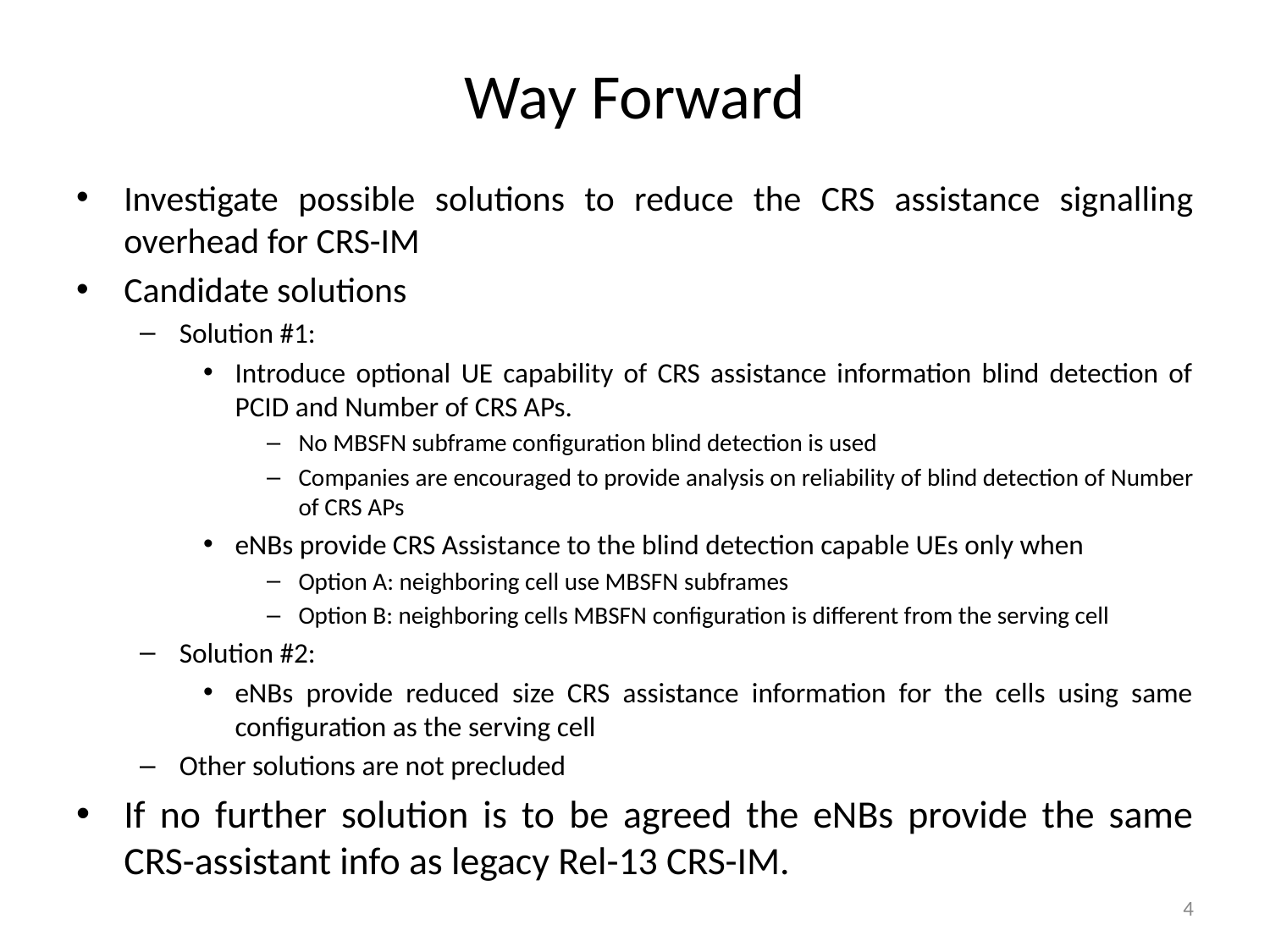

# Way Forward
Investigate possible solutions to reduce the CRS assistance signalling overhead for CRS-IM
Candidate solutions
Solution #1:
Introduce optional UE capability of CRS assistance information blind detection of PCID and Number of CRS APs.
No MBSFN subframe configuration blind detection is used
Companies are encouraged to provide analysis on reliability of blind detection of Number of CRS APs
eNBs provide CRS Assistance to the blind detection capable UEs only when
Option A: neighboring cell use MBSFN subframes
Option B: neighboring cells MBSFN configuration is different from the serving cell
Solution #2:
eNBs provide reduced size CRS assistance information for the cells using same configuration as the serving cell
Other solutions are not precluded
If no further solution is to be agreed the eNBs provide the same CRS-assistant info as legacy Rel-13 CRS-IM.

4